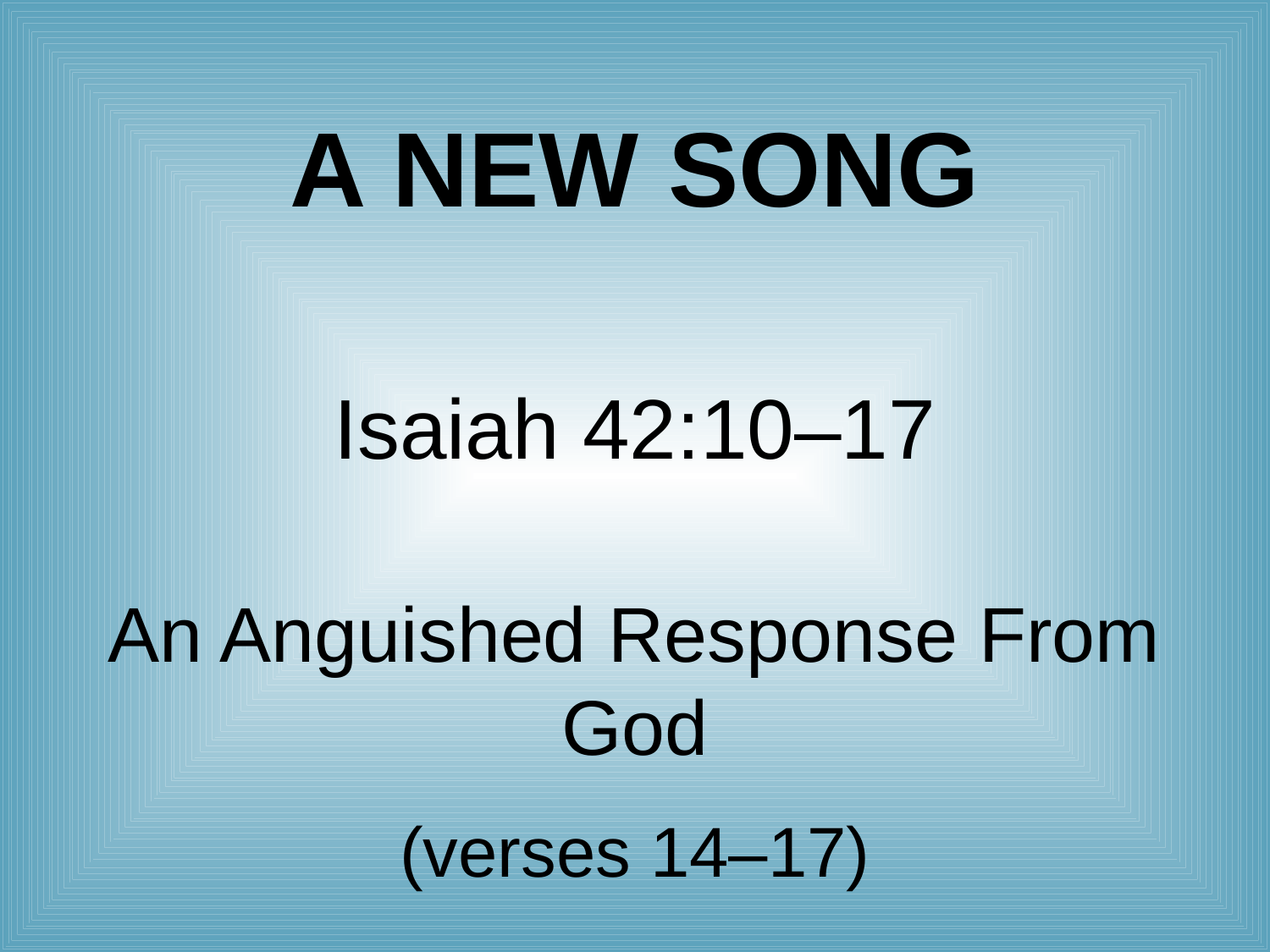

# A New Song
Isaiah 42:10–17

An Anguished Response From God
(verses 14–17)